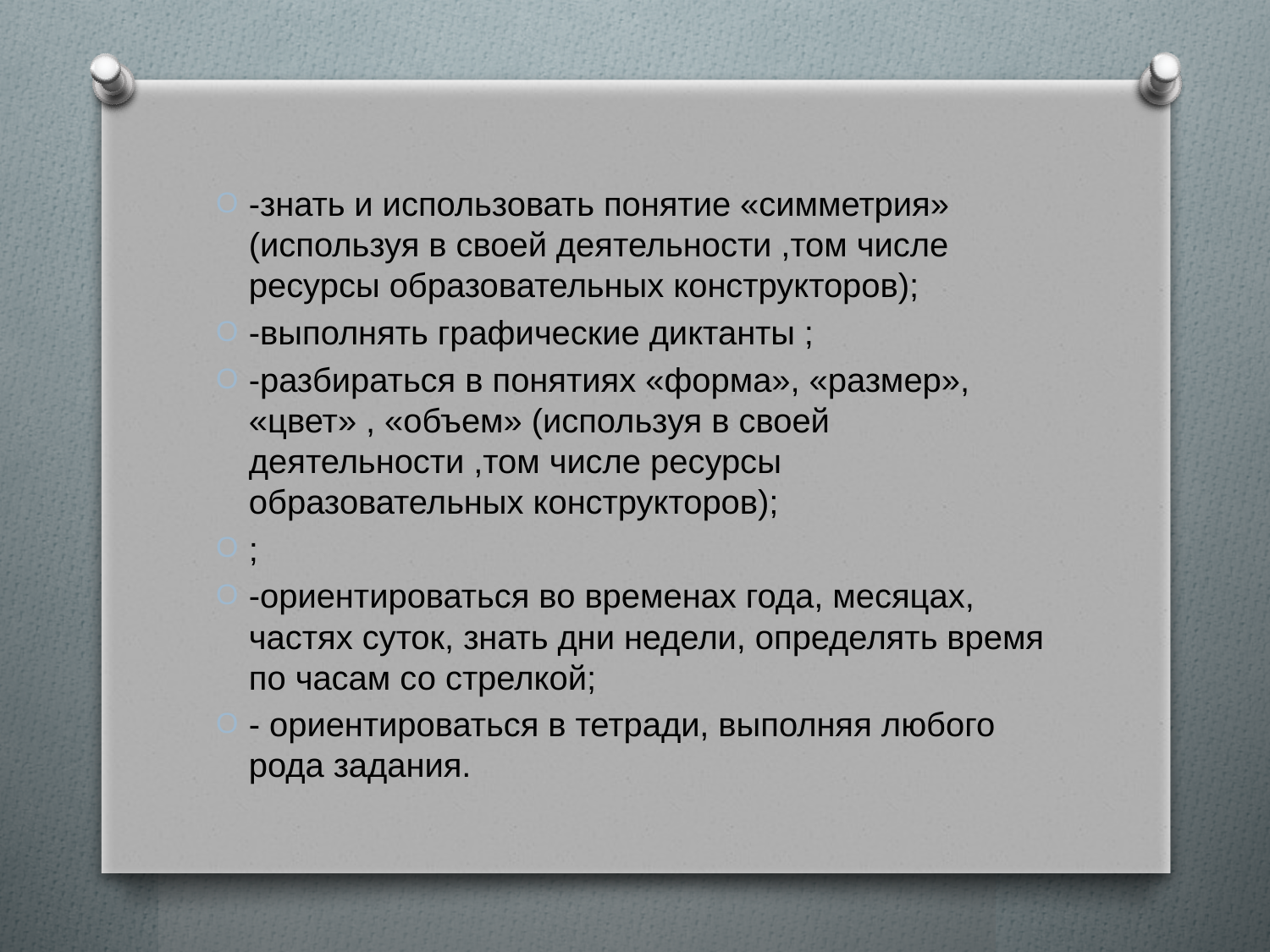

-знать и использовать понятие «симметрия» (используя в своей деятельности ,том числе ресурсы образовательных конструкторов);
-выполнять графические диктанты ;
-разбираться в понятиях «форма», «размер», «цвет» , «объем» (используя в своей деятельности ,том числе ресурсы образовательных конструкторов);
;
-ориентироваться во временах года, месяцах, частях суток, знать дни недели, определять время по часам со стрелкой;
- ориентироваться в тетради, выполняя любого рода задания.